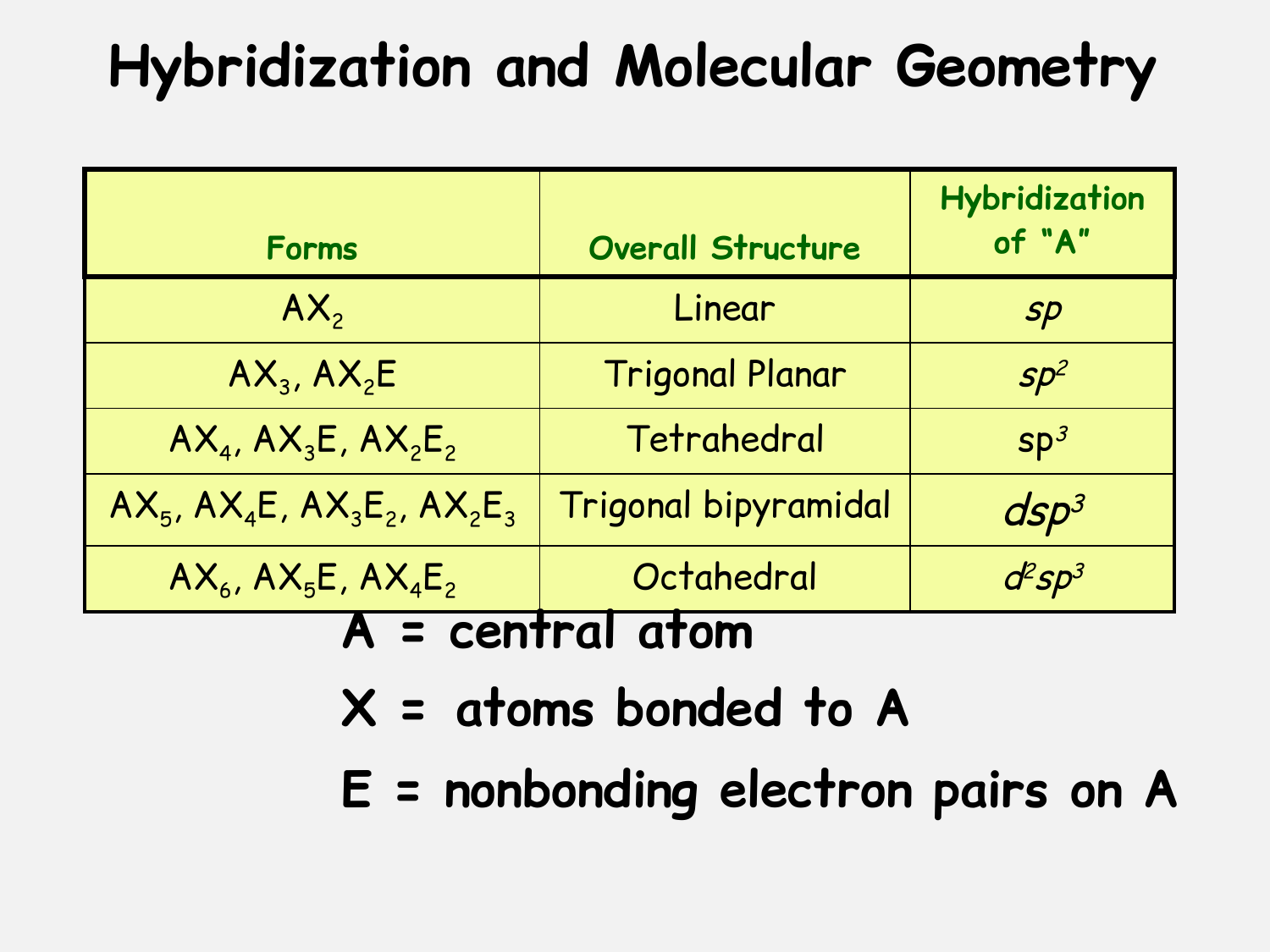

# Hybridization and Molecular Geometry
| Forms | Overall Structure | Hybridization of “A” |
| --- | --- | --- |
| AX2 | Linear | sp |
| AX3, AX2E | Trigonal Planar | sp2 |
| AX4, AX3E, AX2E2 | Tetrahedral | sp3 |
| AX5, AX4E, AX3E2, AX2E3 | Trigonal bipyramidal | dsp3 |
| AX6, AX5E, AX4E2 | Octahedral | d2sp3 |
A = central atom
X = atoms bonded to A
E = nonbonding electron pairs on A